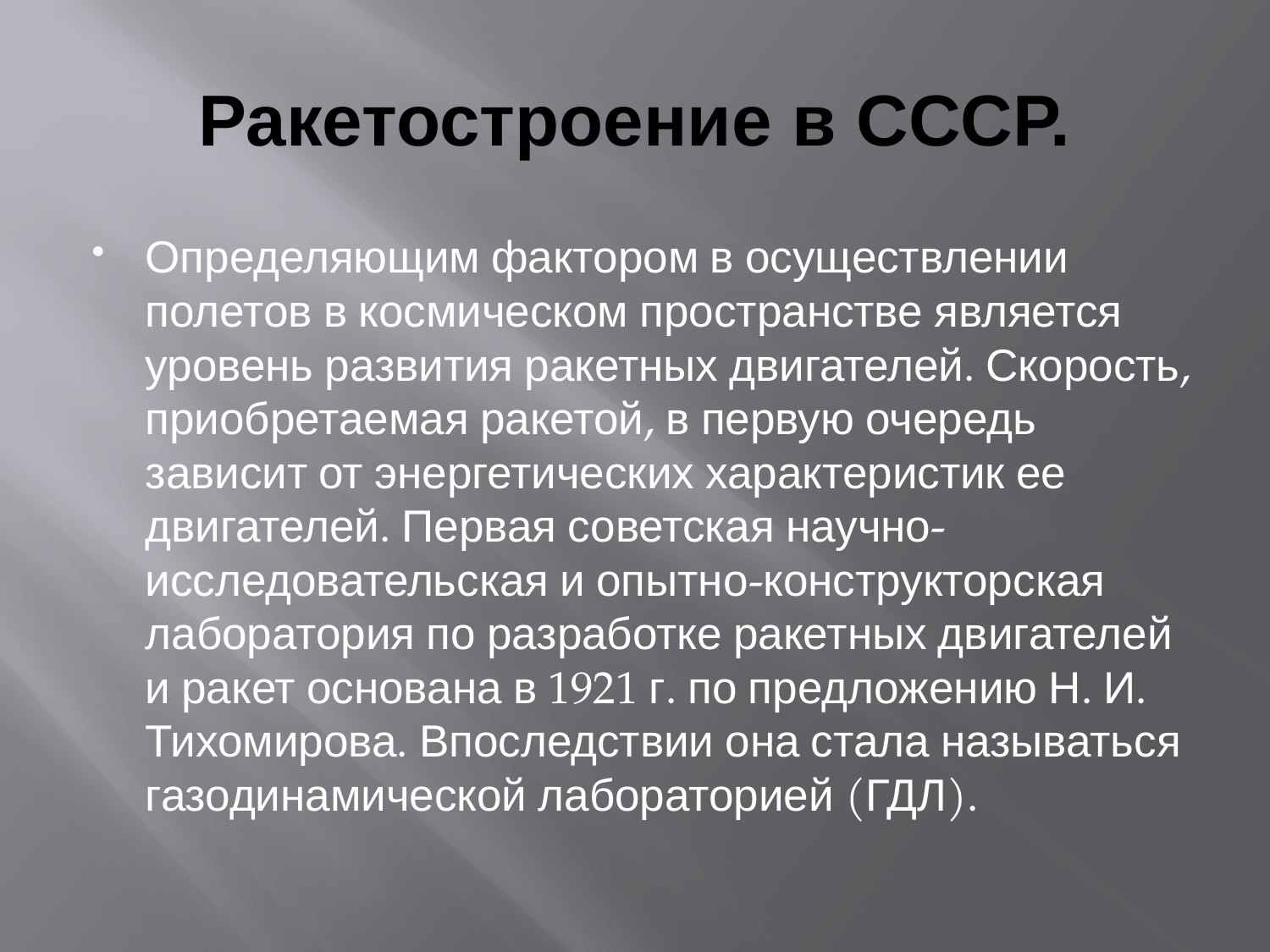

# Ракетостроение в СССР.
Определяющим фактором в осуществлении полетов в космическом пространстве является уровень развития ракетных двигателей. Скорость, приобретаемая ракетой, в первую очередь зависит от энергетических характеристик ее двигателей. Первая советская научно-исследовательская и опытно-конструкторская лаборатория по разработке ракетных двигателей и ракет основана в 1921 г. по предложению Н. И. Тихомирова. Впоследствии она стала называться газодинамической лабораторией (ГДЛ).